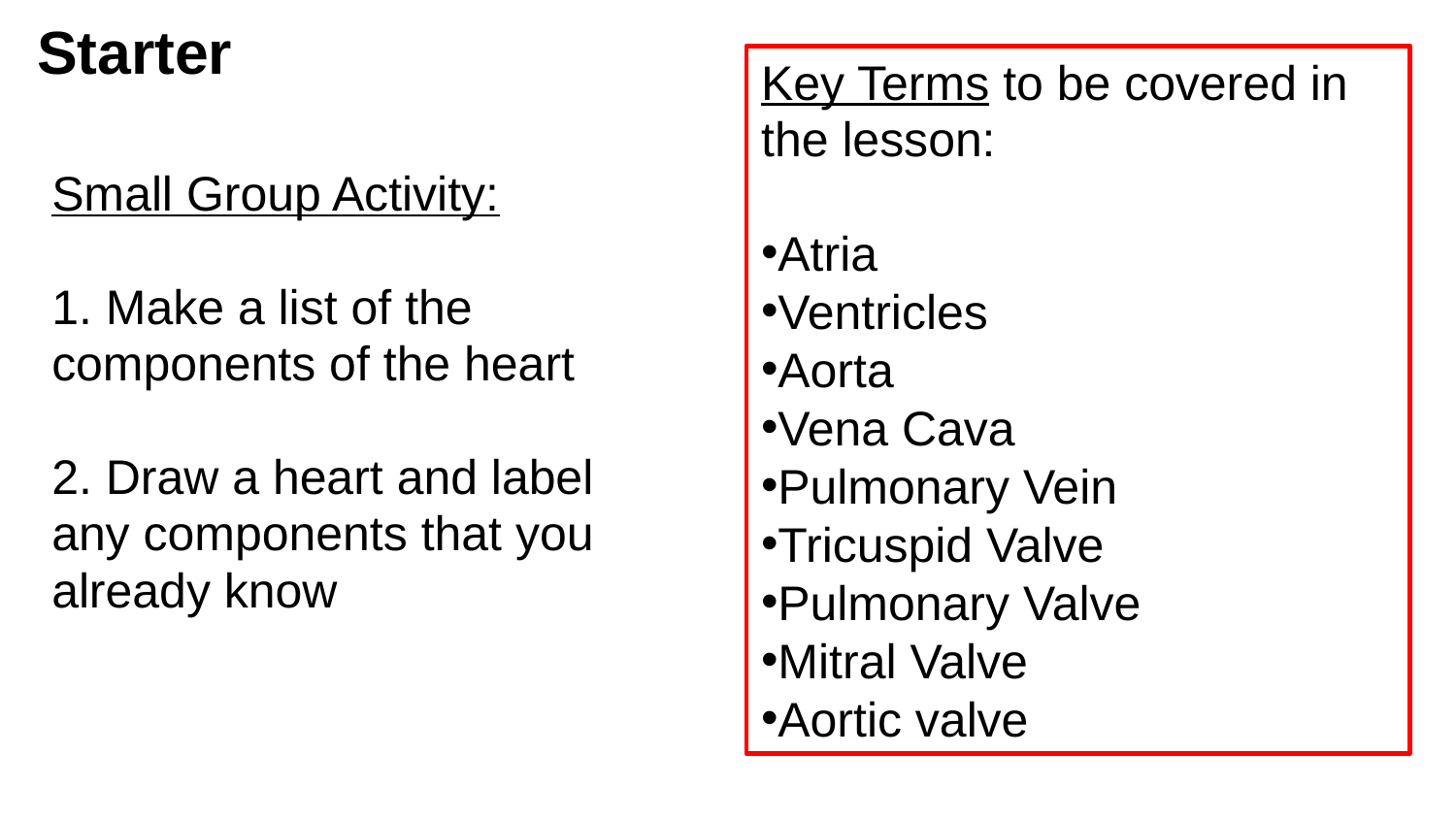

# Starter
Key Terms to be covered in the lesson:

Atria
Ventricles
Aorta
Vena Cava
Pulmonary Vein
Tricuspid Valve
Pulmonary Valve
Mitral Valve
Aortic valve

Small Group Activity:
1. Make a list of the components of the heart
2. Draw a heart and label any components that you already know